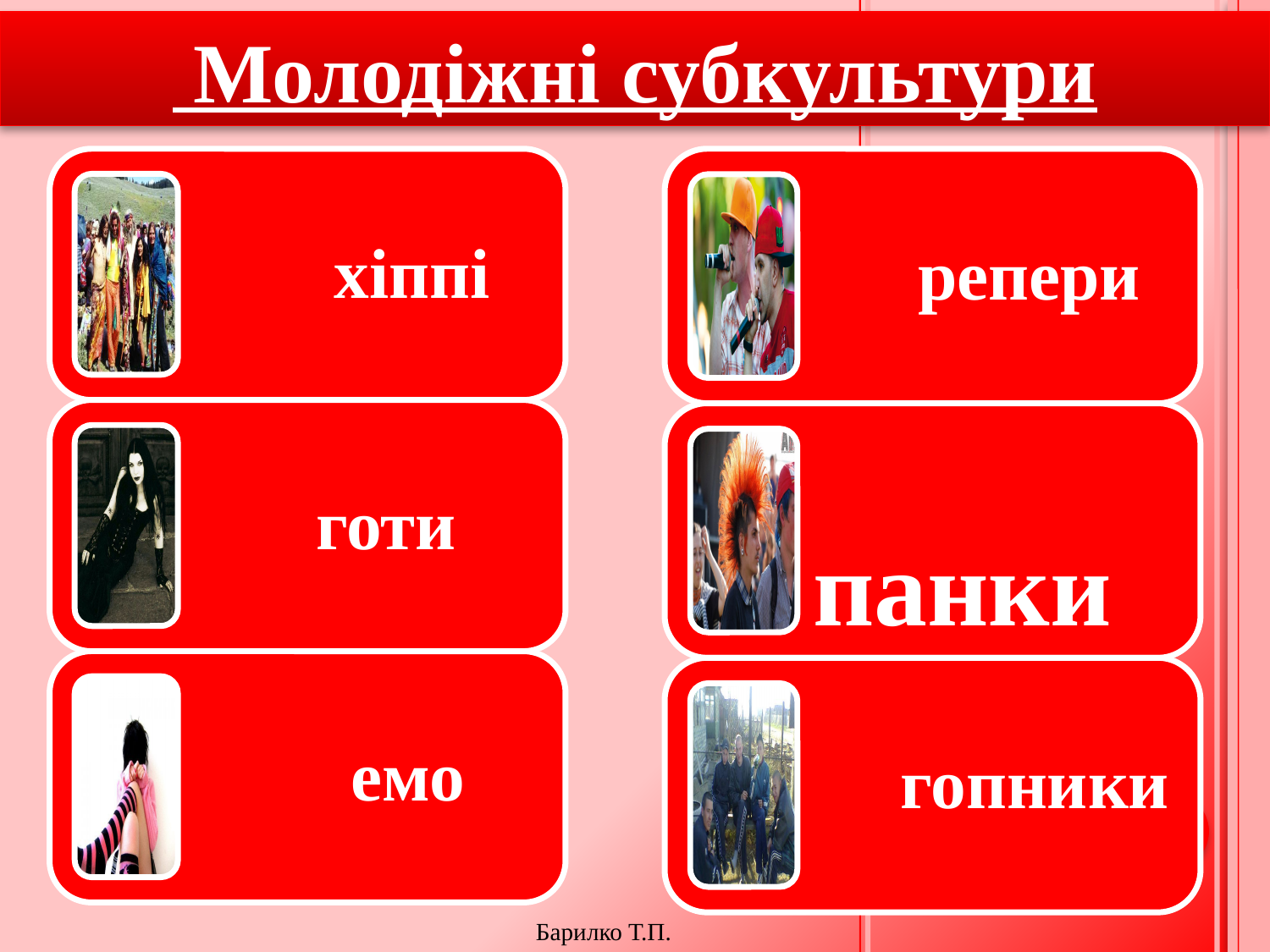

Молодіжні субкультури
        хіппі
       готи
         емо
      репери
    панки
     гопники
4
Барилко Т.П.